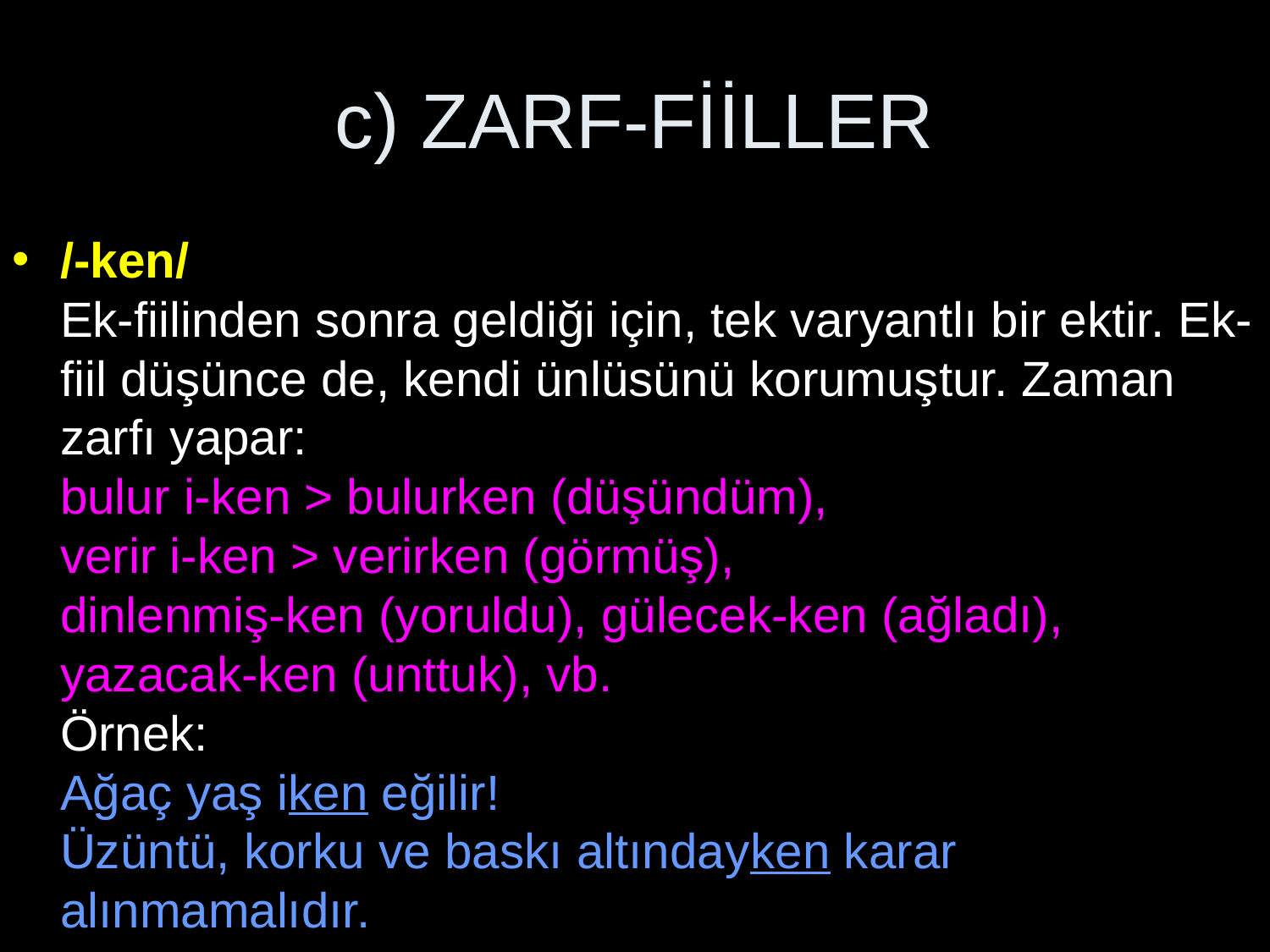

# c) ZARF-FİİLLER
/-ken/
Ek-fiilinden sonra geldiği için, tek varyantlı bir ektir. Ek-fiil düşünce de, kendi ünlüsünü korumuştur. Zaman zarfı yapar:
bulur i-ken > bulurken (düşündüm),
verir i-ken > verirken (görmüş),
dinlenmiş-ken (yoruldu), gülecek-ken (ağladı), yazacak-ken (unttuk), vb.
Örnek:
Ağaç yaş iken eğilir!
Üzüntü, korku ve baskı altındayken karar alınmamalıdır.